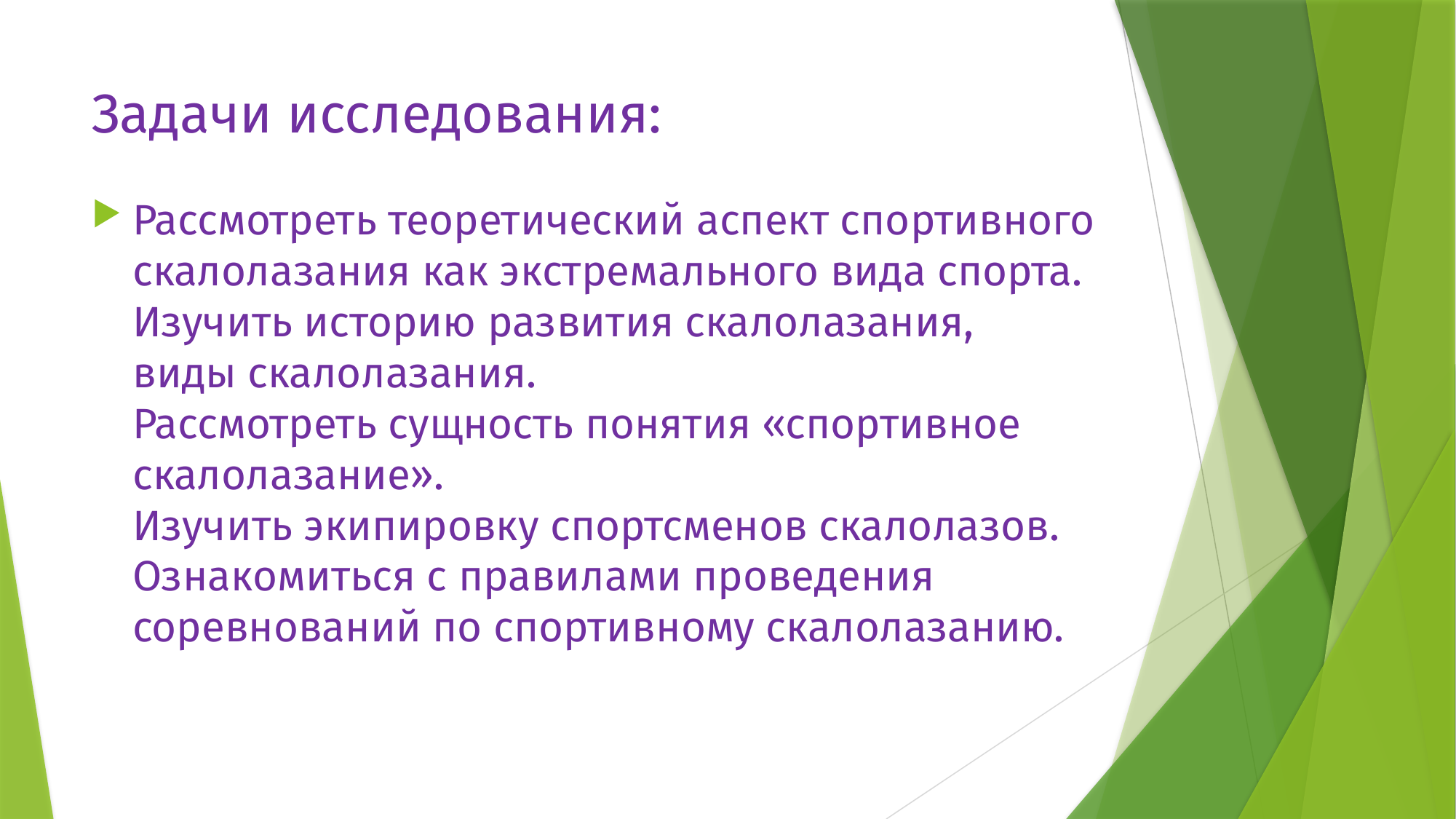

# Задачи исследования:
Рассмотреть теоретический аспект спортивного скалолазания как экстремального вида спорта. Изучить историю развития скалолазания,
виды скалолазания.
Рассмотреть сущность понятия «спортивное скалолазание».
Изучить экипировку спортсменов скалолазов. Ознакомиться с правилами проведения соревнований по спортивному скалолазанию.